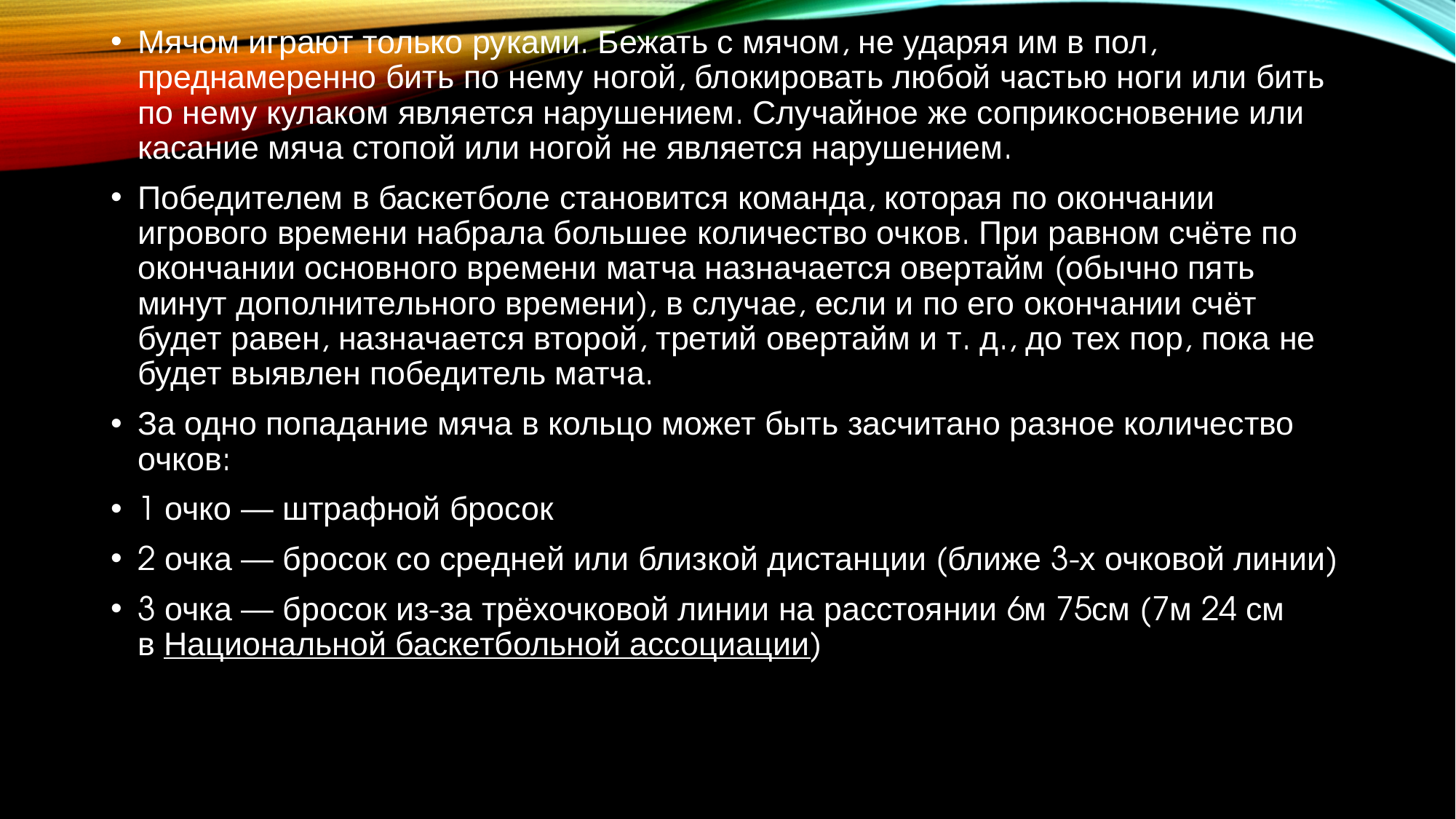

#
Мячом играют только руками. Бежать с мячом, не ударяя им в пол, преднамеренно бить по нему ногой, блокировать любой частью ноги или бить по нему кулаком является нарушением. Случайное же соприкосновение или касание мяча стопой или ногой не является нарушением.
Победителем в баскетболе становится команда, которая по окончании игрового времени набрала большее количество очков. При равном счёте по окончании основного времени матча назначается овертайм (обычно пять минут дополнительного времени), в случае, если и по его окончании счёт будет равен, назначается второй, третий овертайм и т. д., до тех пор, пока не будет выявлен победитель матча.
За одно попадание мяча в кольцо может быть засчитано разное количество очков:
1 очко — штрафной бросок
2 очка — бросок со средней или близкой дистанции (ближе 3-х очковой линии)
3 очка — бросок из-за трёхочковой линии на расстоянии 6м 75см (7м 24 см в Национальной баскетбольной ассоциации)